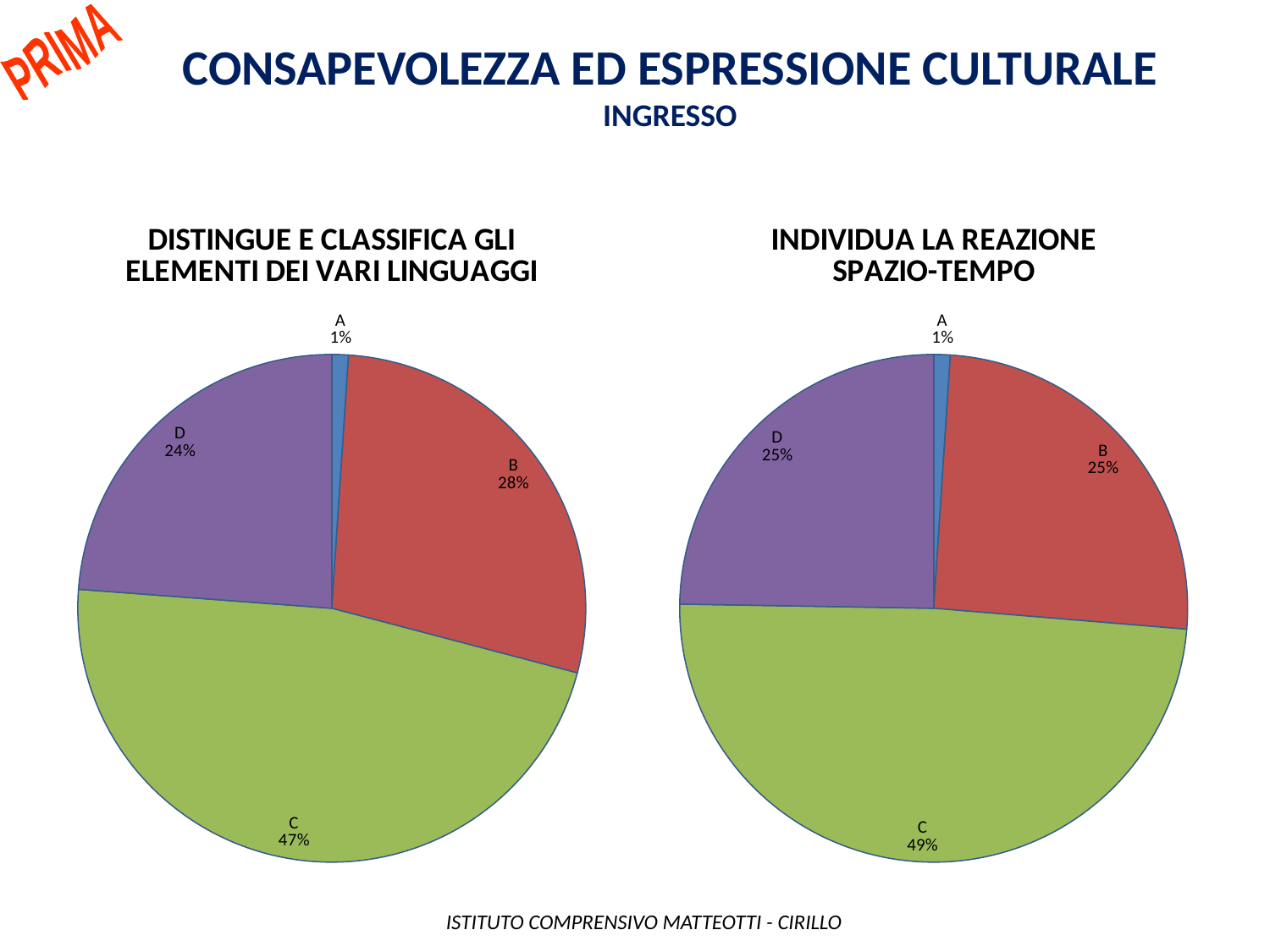

PRIMA
Consapevolezza ed espressione culturale
INGRESSO

### Chart: DISTINGUE E CLASSIFICA GLI ELEMENTI DEI VARI LINGUAGGI

| Category |  |
|---|---|
| A | 2.0 |
| B | 53.0 |
| C | 89.0 |
| D | 45.0 |

### Chart: INDIVIDUA LA REAZIONE SPAZIO-TEMPO

| Category |  |
|---|---|
| A | 2.0 |
| B | 48.0 |
| C | 93.0 |
| D | 47.0 |
 ISTITUTO COMPRENSIVO MATTEOTTI - CIRILLO